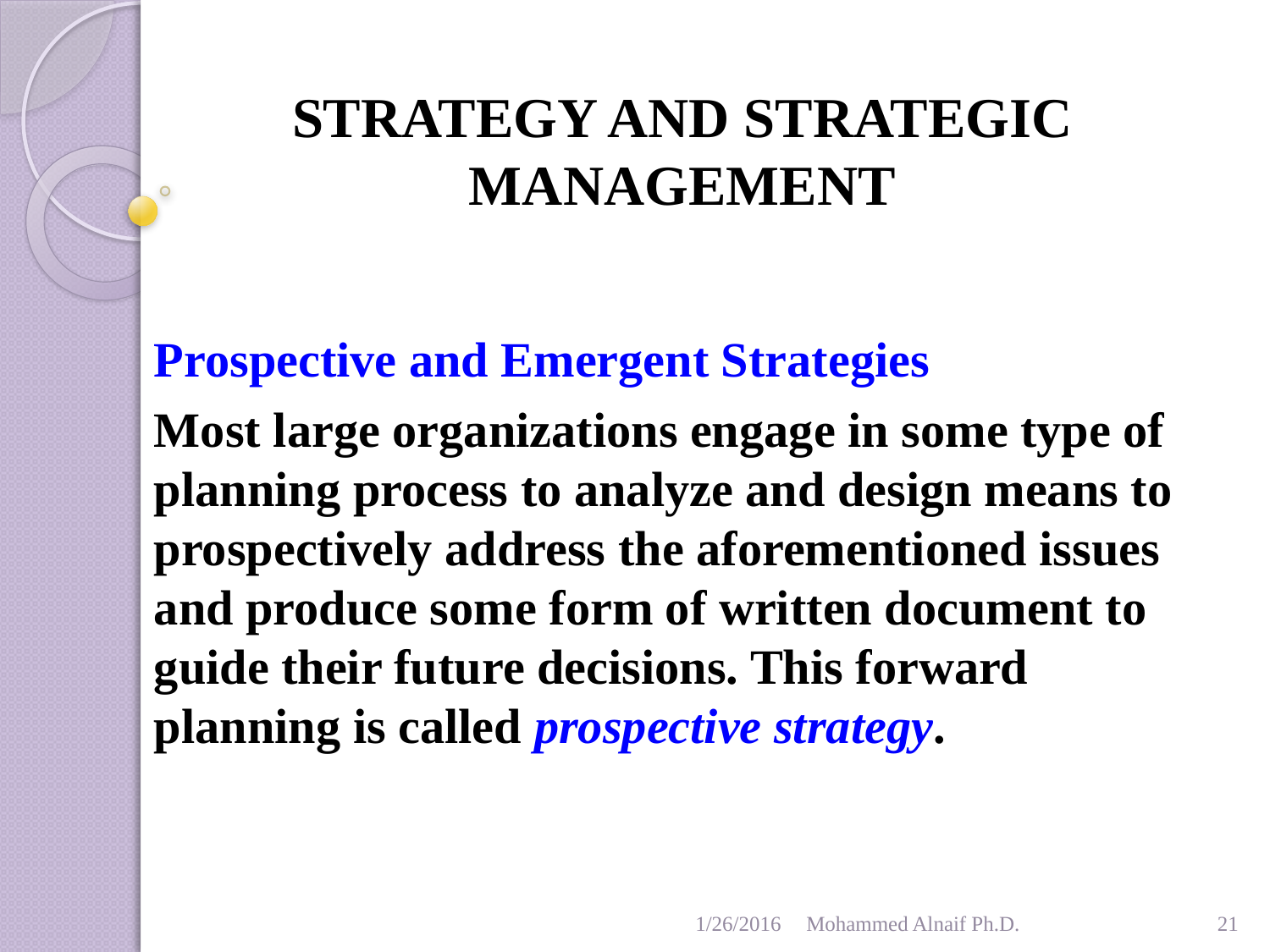

# STRATEGY AND STRATEGIC MANAGEMENT
Prospective and Emergent Strategies
Most large organizations engage in some type of planning process to analyze and design means to prospectively address the aforementioned issues and produce some form of written document to guide their future decisions. This forward planning is called prospective strategy.
1/26/2016
Mohammed Alnaif Ph.D.
21